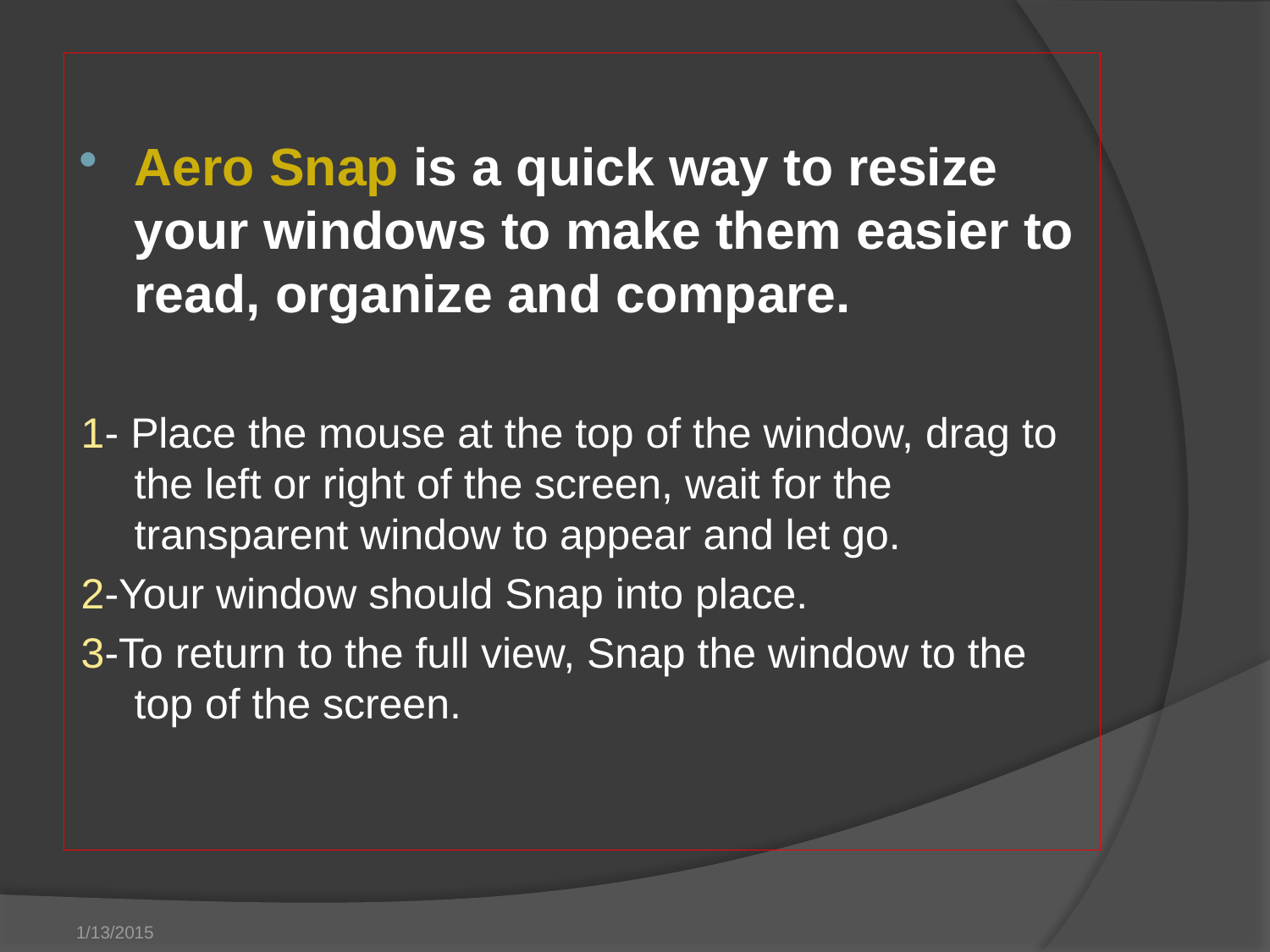

Aero Snap is a quick way to resize your windows to make them easier to read, organize and compare.

1- Place the mouse at the top of the window, drag to the left or right of the screen, wait for the transparent window to appear and let go.
2-Your window should Snap into place.
3-To return to the full view, Snap the window to the top of the screen.

1/13/2015